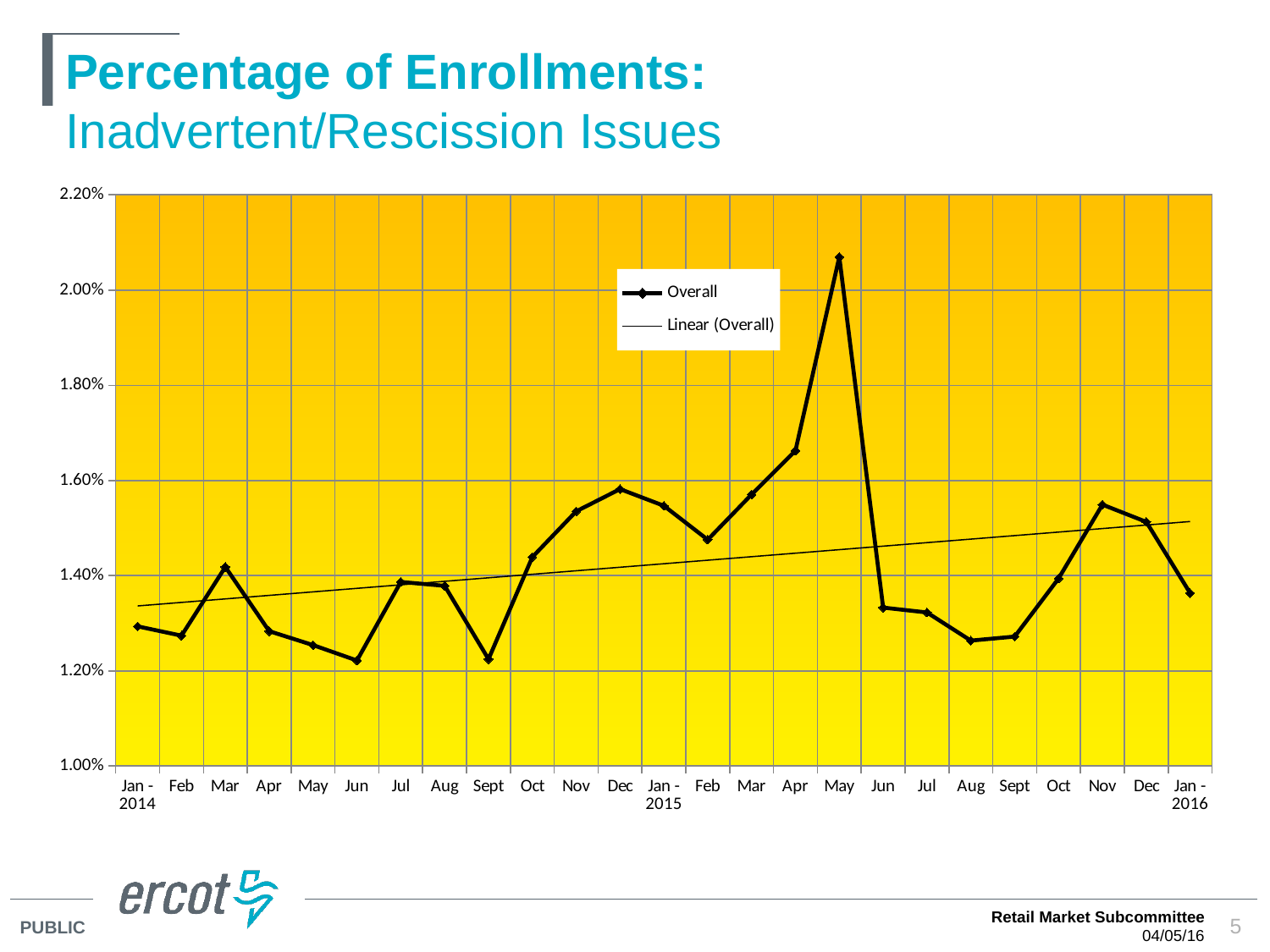

# Percentage of Enrollments: Inadvertent/Rescission Issues

### Chart

| Category | Overall |
|---|---|
| Jan - 2014 | 0.012934846196753873 |
| Feb | 0.012739446453507107 |
| Mar | 0.01418290339618484 |
| Apr | 0.012833968377101919 |
| May | 0.01254046033540945 |
| Jun | 0.012217717032303108 |
| Jul | 0.013868145935566461 |
| Aug | 0.013786210187928286 |
| Sept | 0.012245992198375728 |
| Oct | 0.014390582869089051 |
| Nov | 0.015351805424413115 |
| Dec | 0.015819955101963816 |
| Jan - 2015 | 0.015468346108446517 |
| Feb | 0.014754562805678158 |
| Mar | 0.015706323196216267 |
| Apr | 0.016625484487657577 |
| May | 0.020696165596786928 |
| Jun | 0.01332952108649035 |
| Jul | 0.01322634887316473 |
| Aug | 0.01263500688300111 |
| Sept | 0.012720727813789629 |
| Oct | 0.013941049277341527 |
| Nov | 0.015492446096972028 |
| Dec | 0.015130416792654009 |
| Jan - 2016 | 0.013633230460733477 |
Retail Market Subcommittee
04/05/16
5